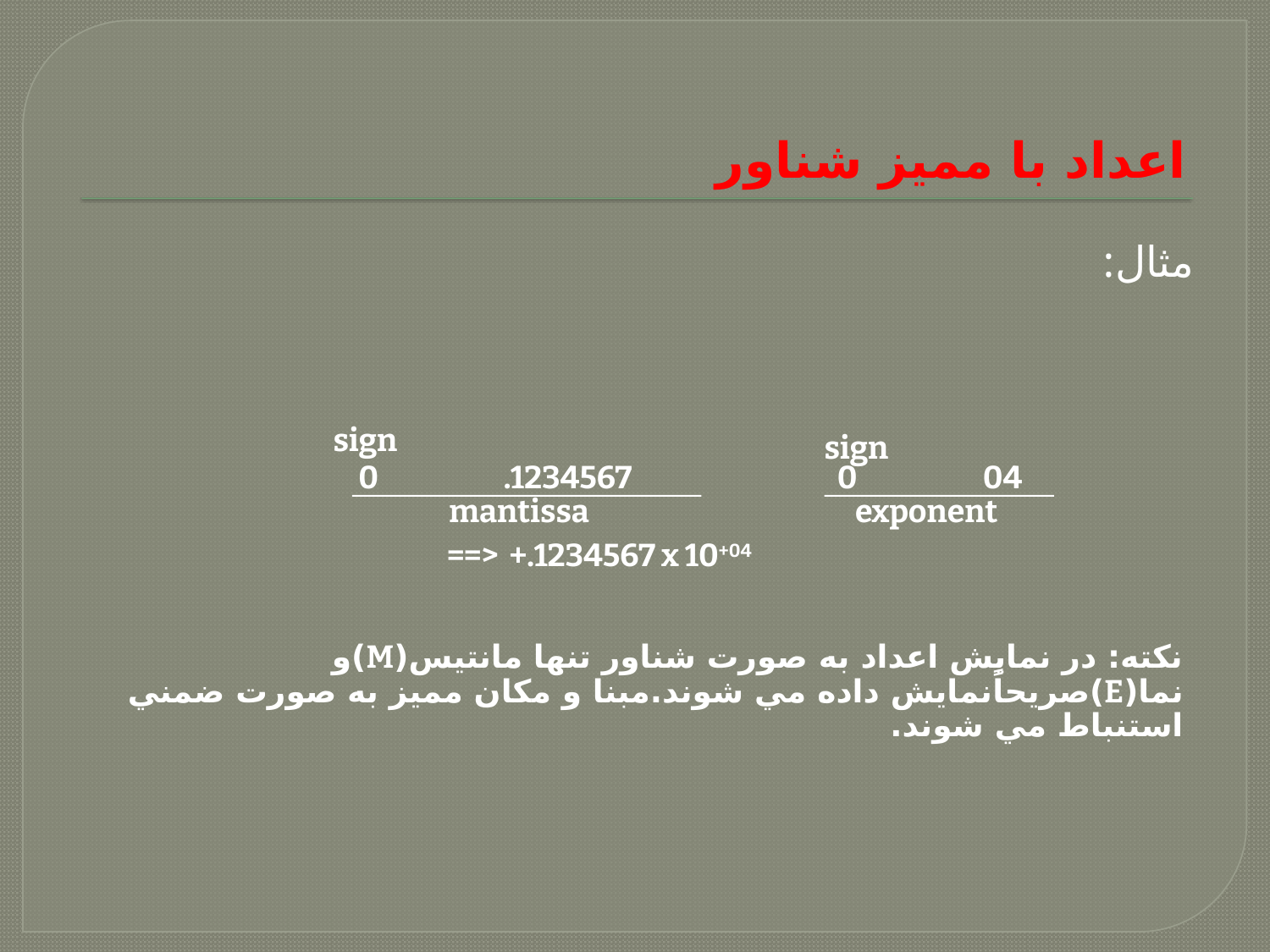

# اعداد با مميز شناور
مثال:

sign
sign
0
.1234567
0
04
mantissa
exponent

==>  +.1234567 x 10+04

نكته: در نمايش اعداد به صورت شناور تنها مانتيس(M)و نما(E)صريحاًنمايش داده مي شوند.مبنا و مكان مميز به صورت ضمني استنباط مي شوند.